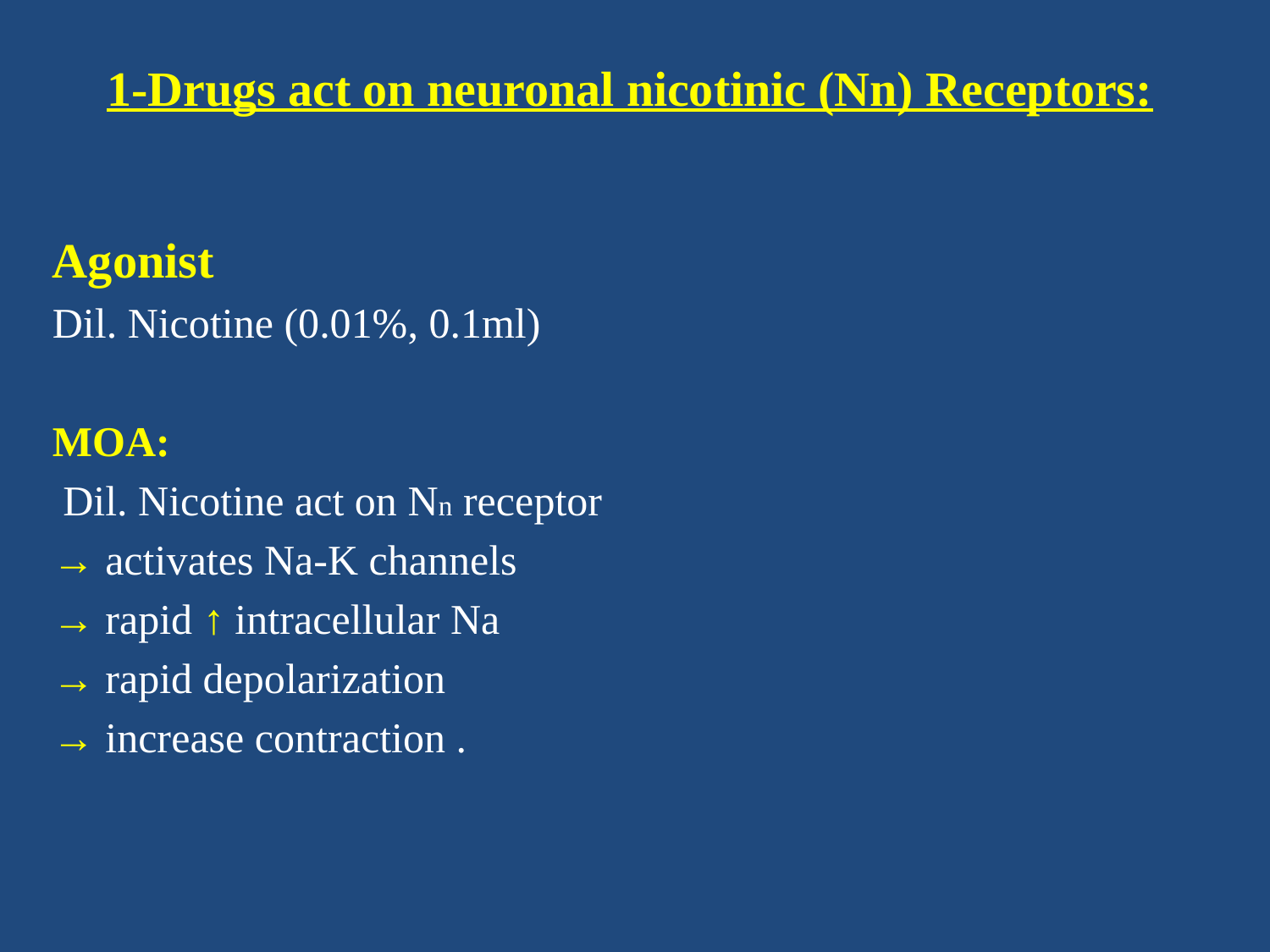

# 1-Drugs act on neuronal nicotinic (Nn) Receptors:
Agonist
Dil. Nicotine (0.01%, 0.1ml)

MOA:
 Dil. Nicotine act on Nn receptor
→ activates Na-K channels
→ rapid ↑ intracellular Na
→ rapid depolarization
→ increase contraction .